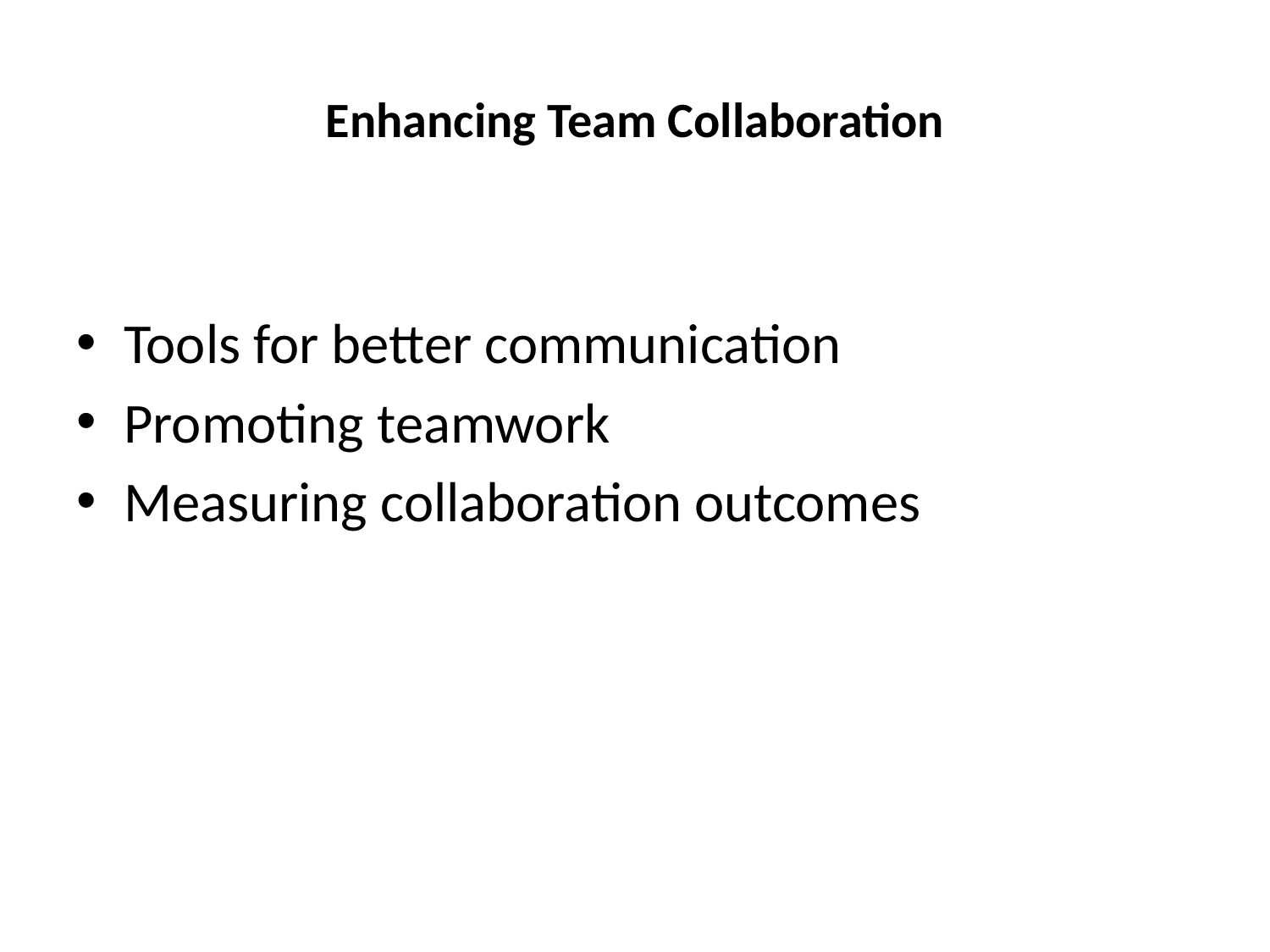

# Enhancing Team Collaboration

Tools for better communication
Promoting teamwork
Measuring collaboration outcomes